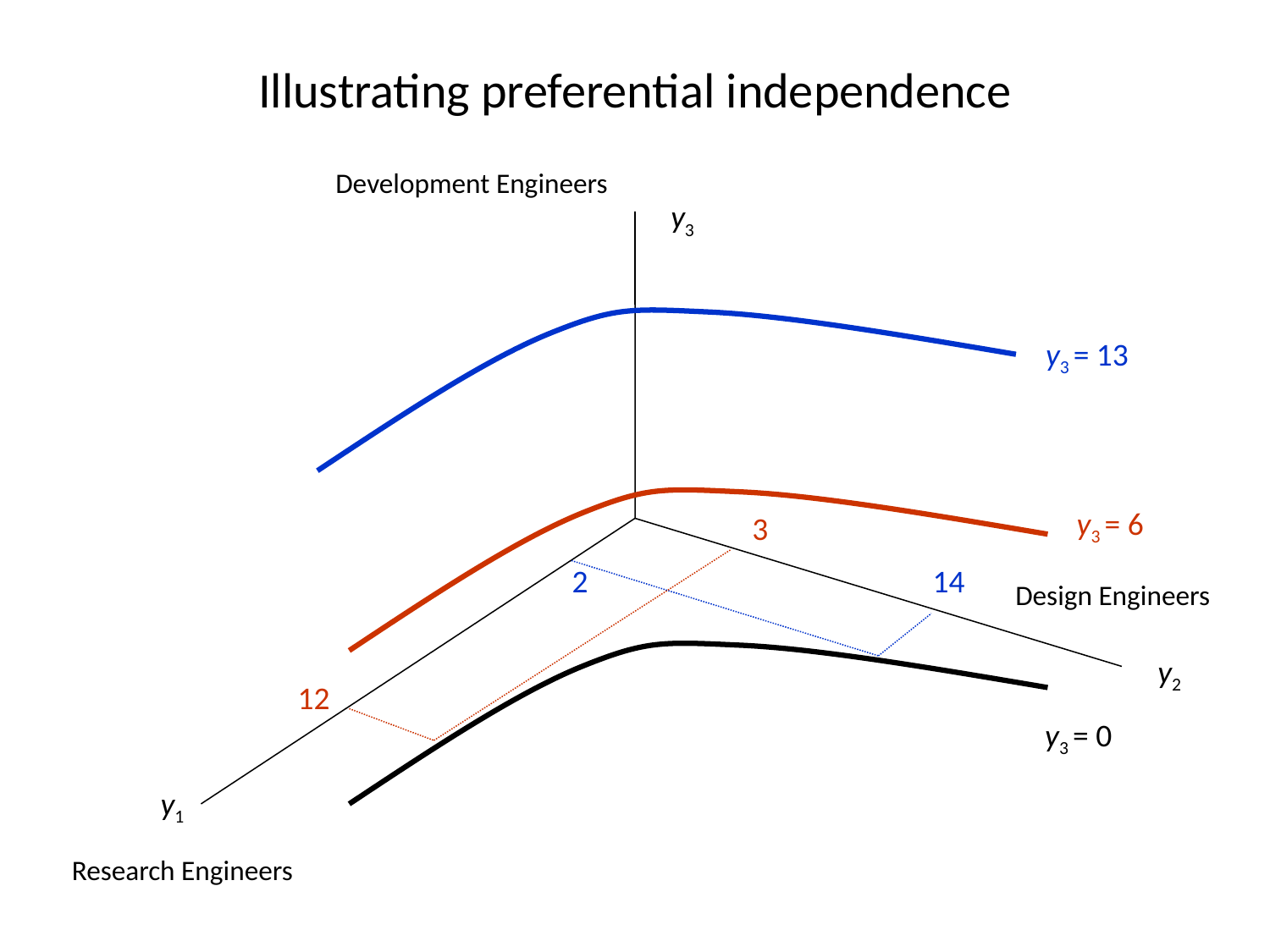

# Illustrating preferential independence
Development Engineers
y3

y3 = 13

y3 = 6
3

2
14

Design Engineers

y2
12

y3 = 0
y1
Research Engineers